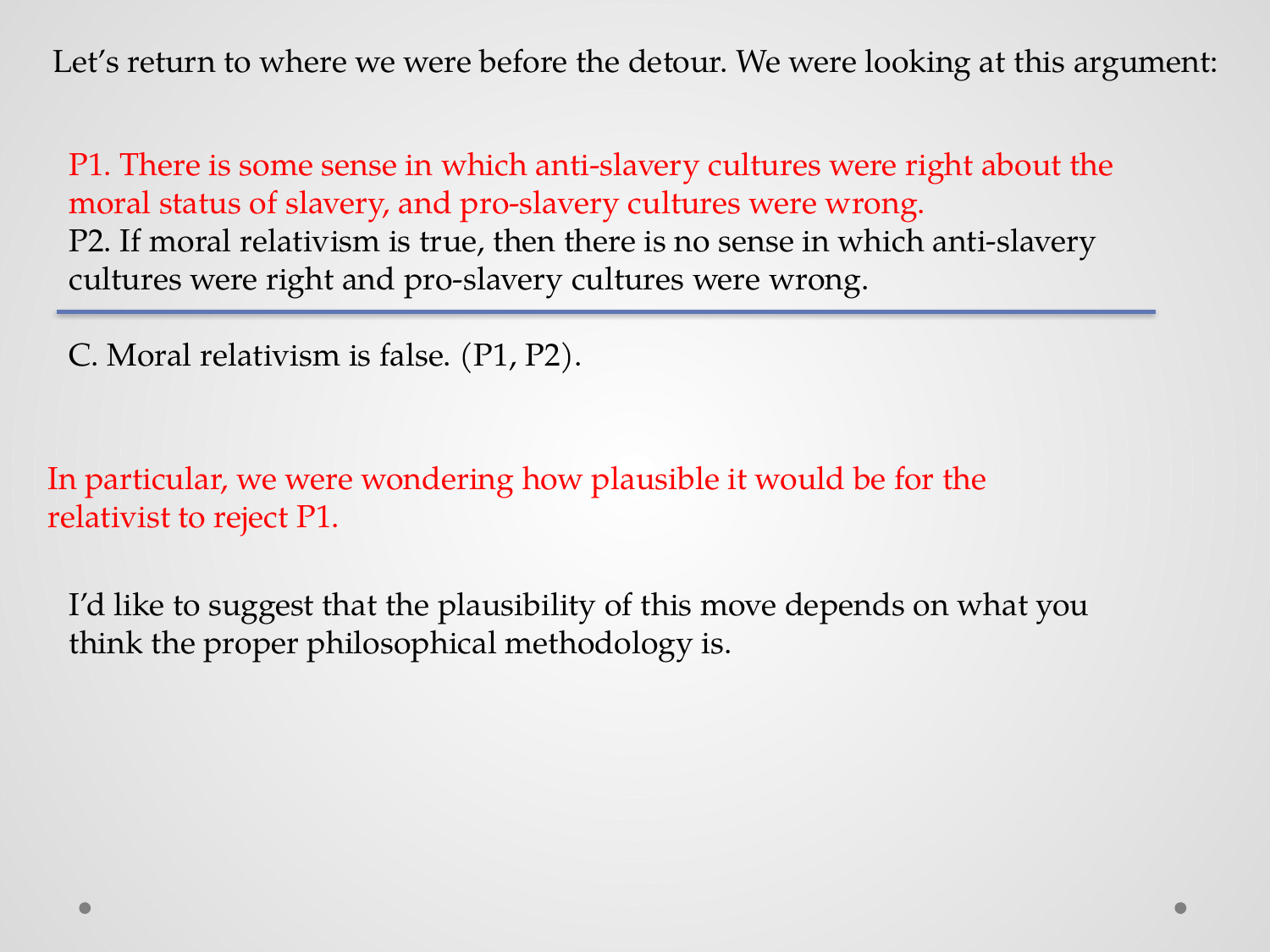

Let’s return to where we were before the detour. We were looking at this argument:
P1. There is some sense in which anti-slavery cultures were right about the moral status of slavery, and pro-slavery cultures were wrong.
P2. If moral relativism is true, then there is no sense in which anti-slavery cultures were right and pro-slavery cultures were wrong.

C. Moral relativism is false. (P1, P2).
In particular, we were wondering how plausible it would be for the relativist to reject P1.
I’d like to suggest that the plausibility of this move depends on what you think the proper philosophical methodology is.